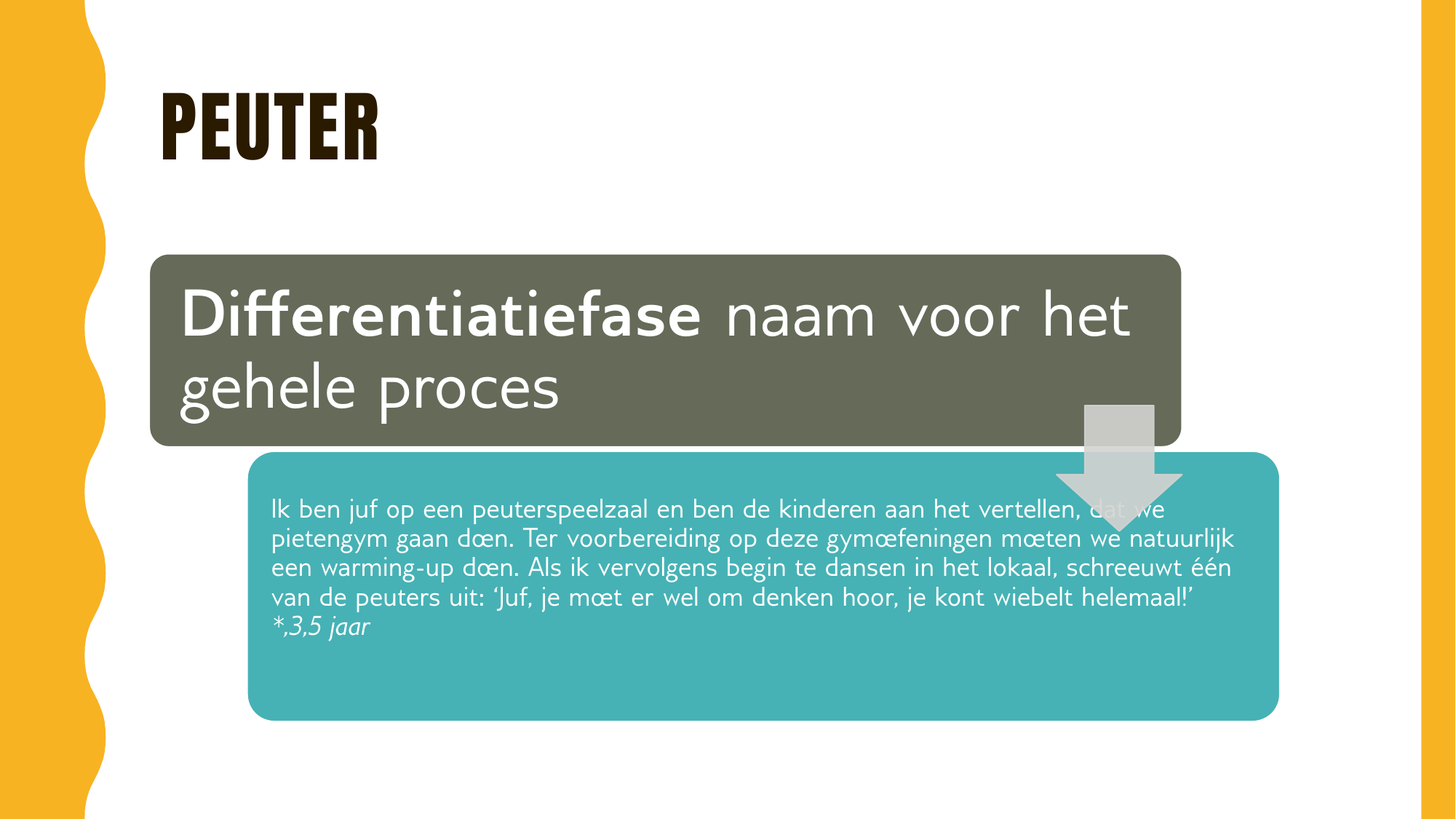

# Peuter
Differentiatiefase naam voor het gehele proces
Ik ben juf op een peuterspeelzaal en ben de kinderen aan het vertellen, dat we pietengym gaan doen. Ter voorbereiding op deze gymoefeningen moeten we natuurlijk een warming-up doen. Als ik vervolgens begin te dansen in het lokaal, schreeuwt één van de peuters uit: ‘Juf, je moet er wel om denken hoor, je kont wiebelt helemaal!’
*,3,5 jaar